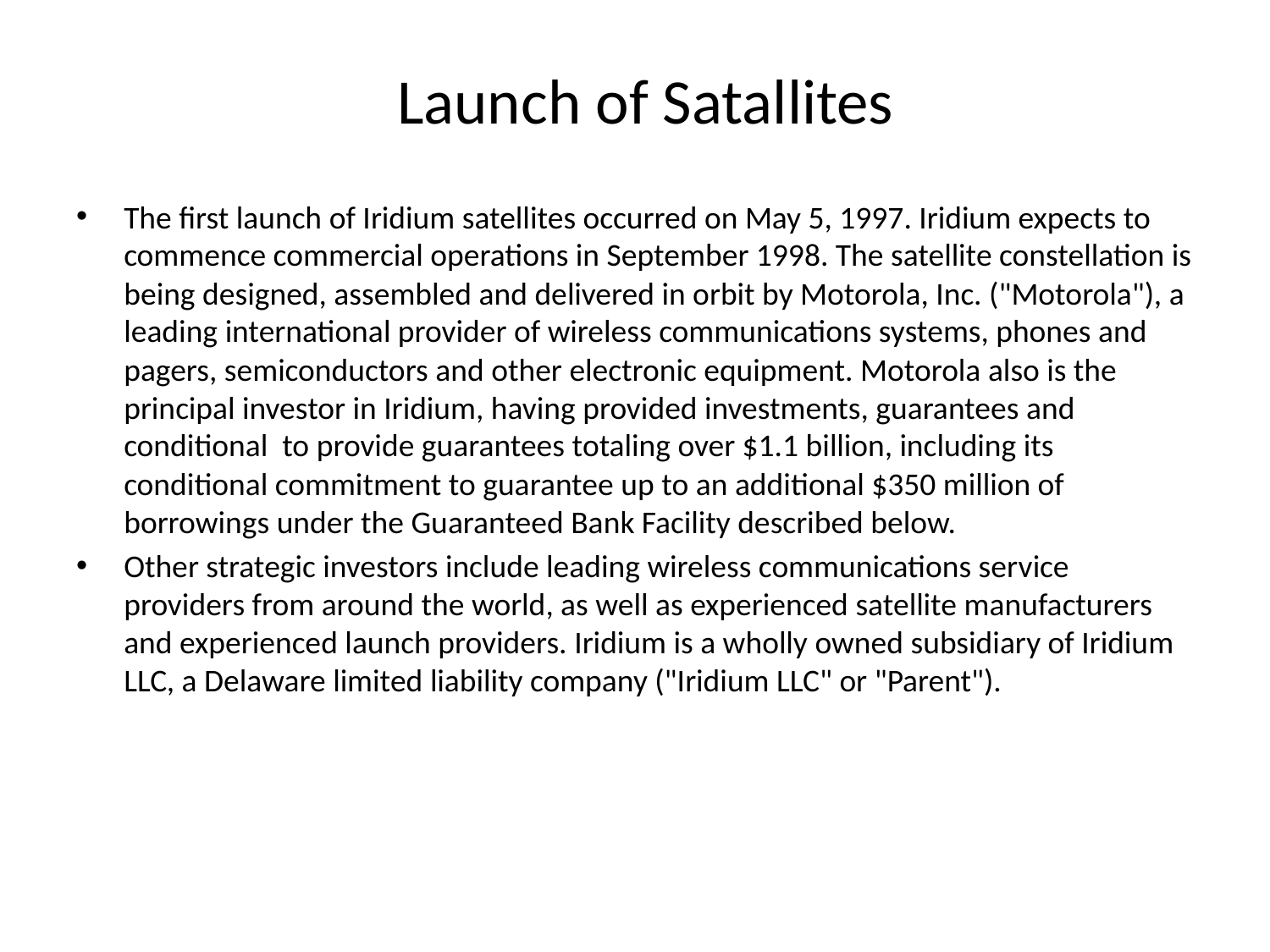

# Launch of Satallites
The first launch of Iridium satellites occurred on May 5, 1997. Iridium expects to commence commercial operations in September 1998. The satellite constellation is being designed, assembled and delivered in orbit by Motorola, Inc. ("Motorola"), a leading international provider of wireless communications systems, phones and pagers, semiconductors and other electronic equipment. Motorola also is the principal investor in Iridium, having provided investments, guarantees and conditional  to provide guarantees totaling over $1.1 billion, including its conditional commitment to guarantee up to an additional $350 million of borrowings under the Guaranteed Bank Facility described below.
Other strategic investors include leading wireless communications service providers from around the world, as well as experienced satellite manufacturers and experienced launch providers. Iridium is a wholly owned subsidiary of Iridium LLC, a Delaware limited liability company ("Iridium LLC" or "Parent").